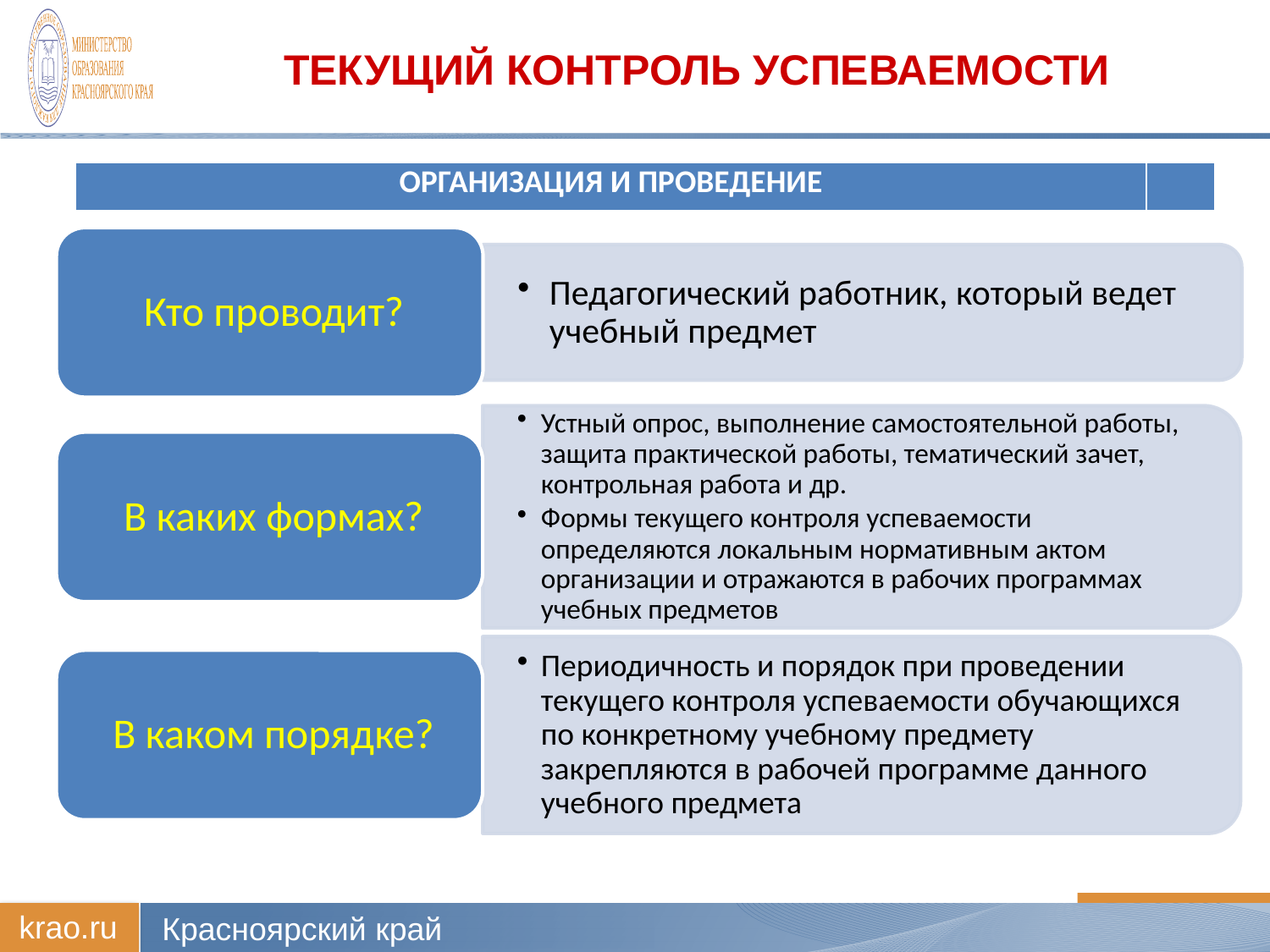

# ТЕКУЩИЙ КОНТРОЛЬ УСПЕВАЕМОСТИ
| ОРГАНИЗАЦИЯ И ПРОВЕДЕНИЕ |  |
| --- | --- |
Педагогический работник, который ведет учебный предмет
Кто проводит?
Устный опрос, выполнение самостоятельной работы, защита практической работы, тематический зачет, контрольная работа и др.
Формы текущего контроля успеваемости определяются локальным нормативным актом организации и отражаются в рабочих программах учебных предметов
В каких формах?
Периодичность и порядок при проведении текущего контроля успеваемости обучающихся по конкретному учебному предмету закрепляются в рабочей программе данного учебного предмета
В каком порядке?